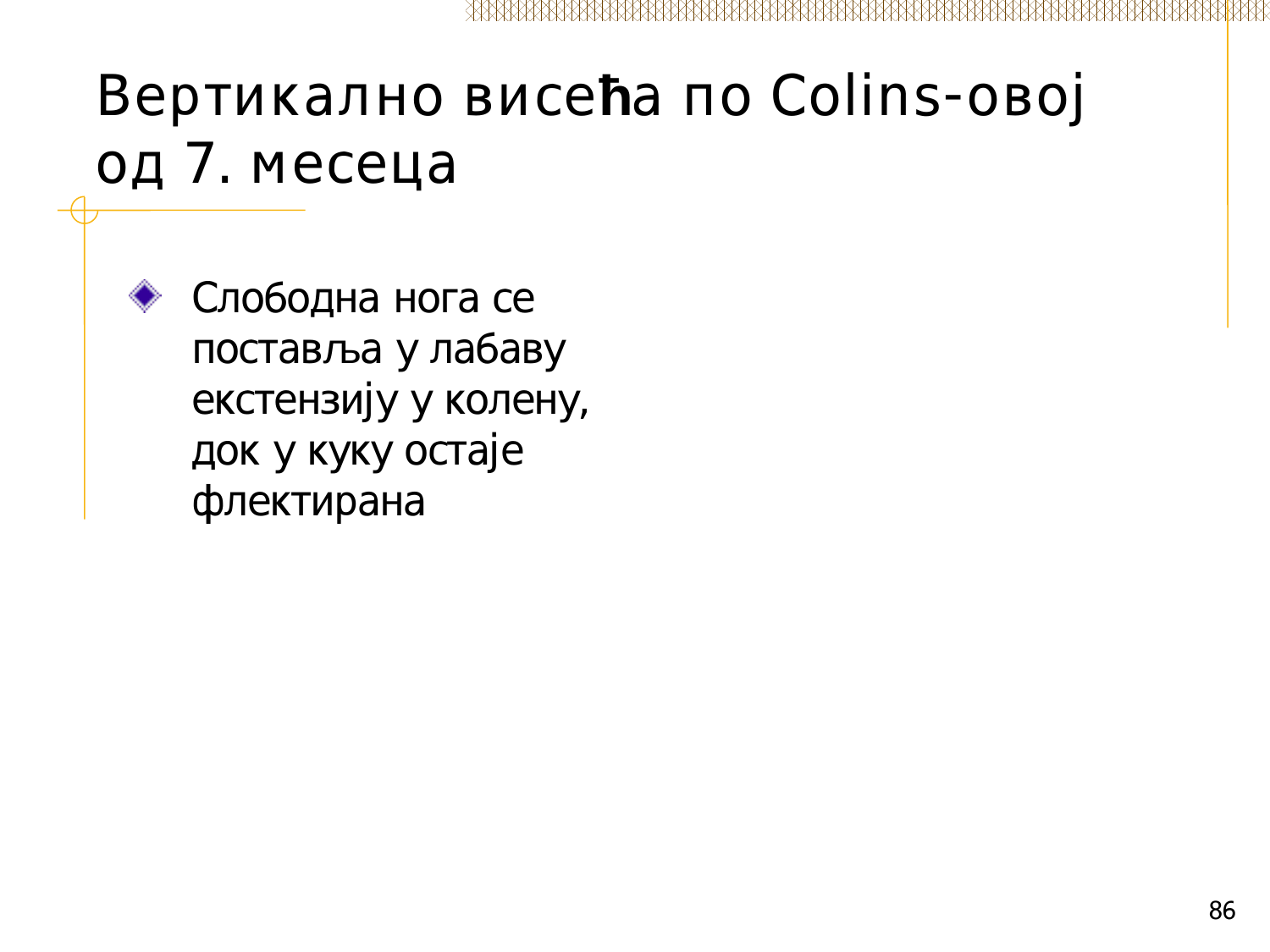

# Вертикално висећа по Colins-овој од 7. месеца
Слободна нога се поставља у лабаву екстензију у колену, док у куку остаје флектирана

86